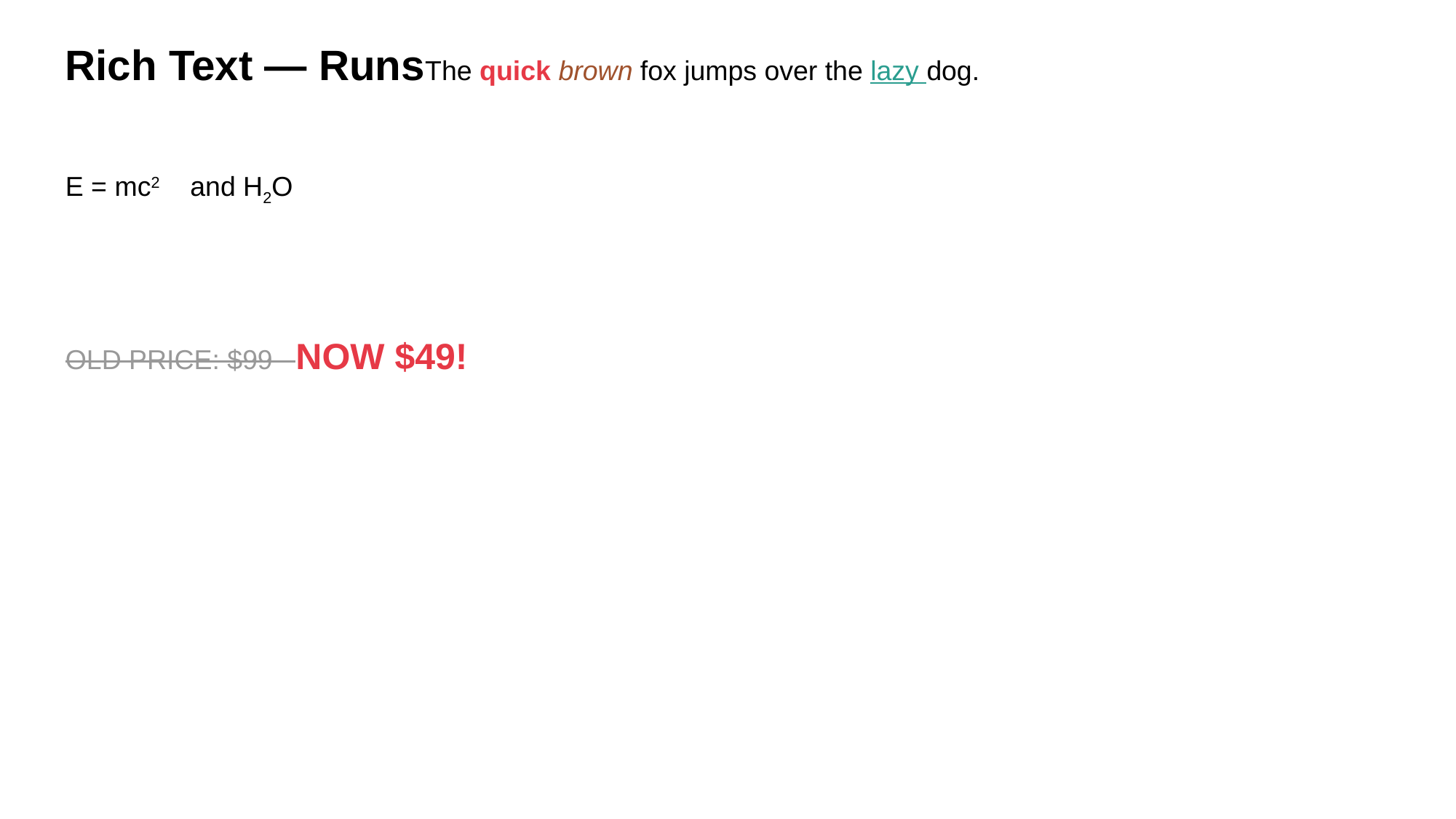

Rich Text — RunsThe quick brown fox jumps over the lazy dog.
E = mc2    and H2O
OLD PRICE: $99   NOW $49!